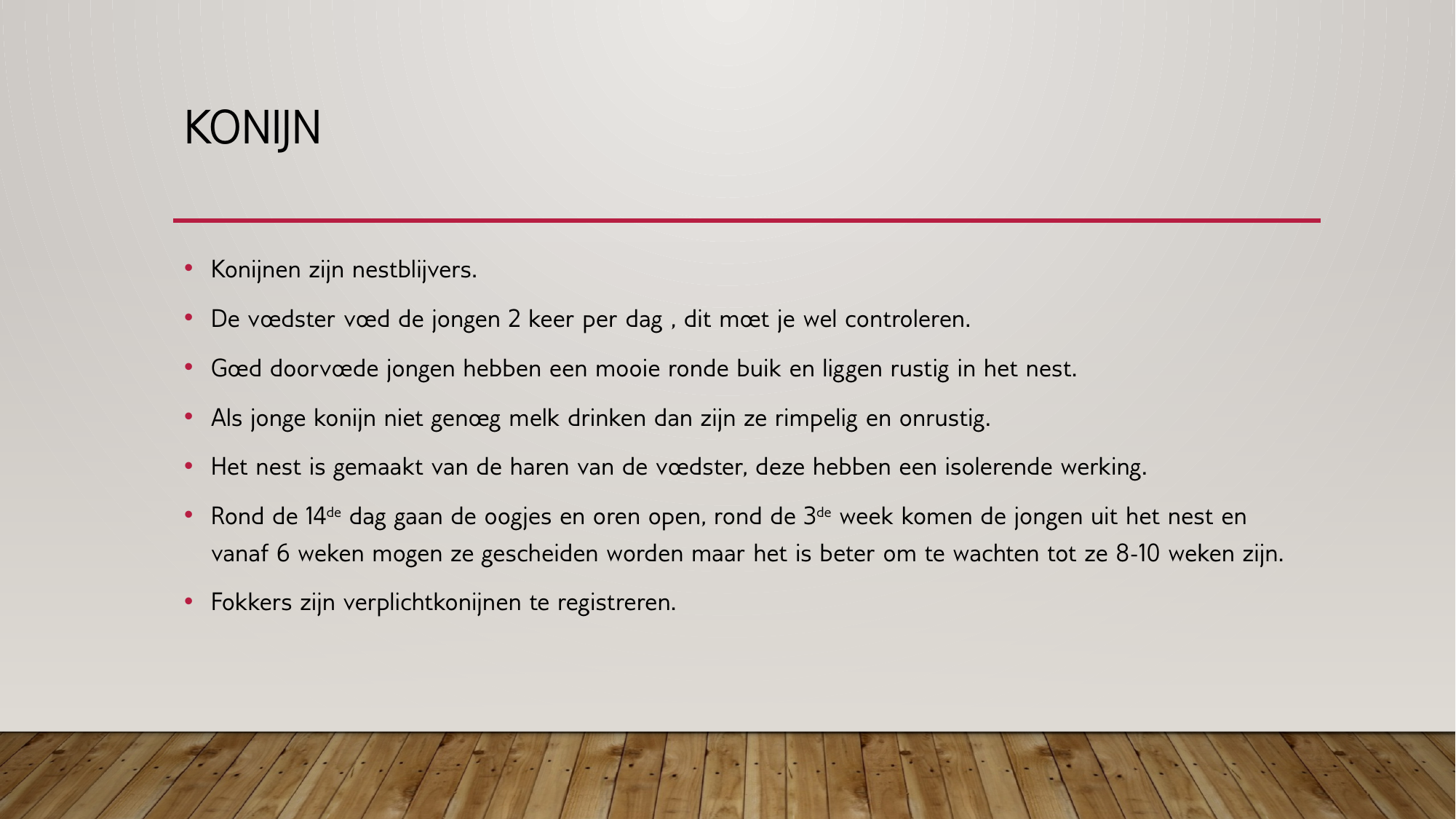

# konijn
Konijnen zijn nestblijvers.
De voedster voed de jongen 2 keer per dag , dit moet je wel controleren.
Goed doorvoede jongen hebben een mooie ronde buik en liggen rustig in het nest.
Als jonge konijn niet genoeg melk drinken dan zijn ze rimpelig en onrustig.
Het nest is gemaakt van de haren van de voedster, deze hebben een isolerende werking.
Rond de 14de dag gaan de oogjes en oren open, rond de 3de week komen de jongen uit het nest en vanaf 6 weken mogen ze gescheiden worden maar het is beter om te wachten tot ze 8-10 weken zijn.
Fokkers zijn verplichtkonijnen te registreren.